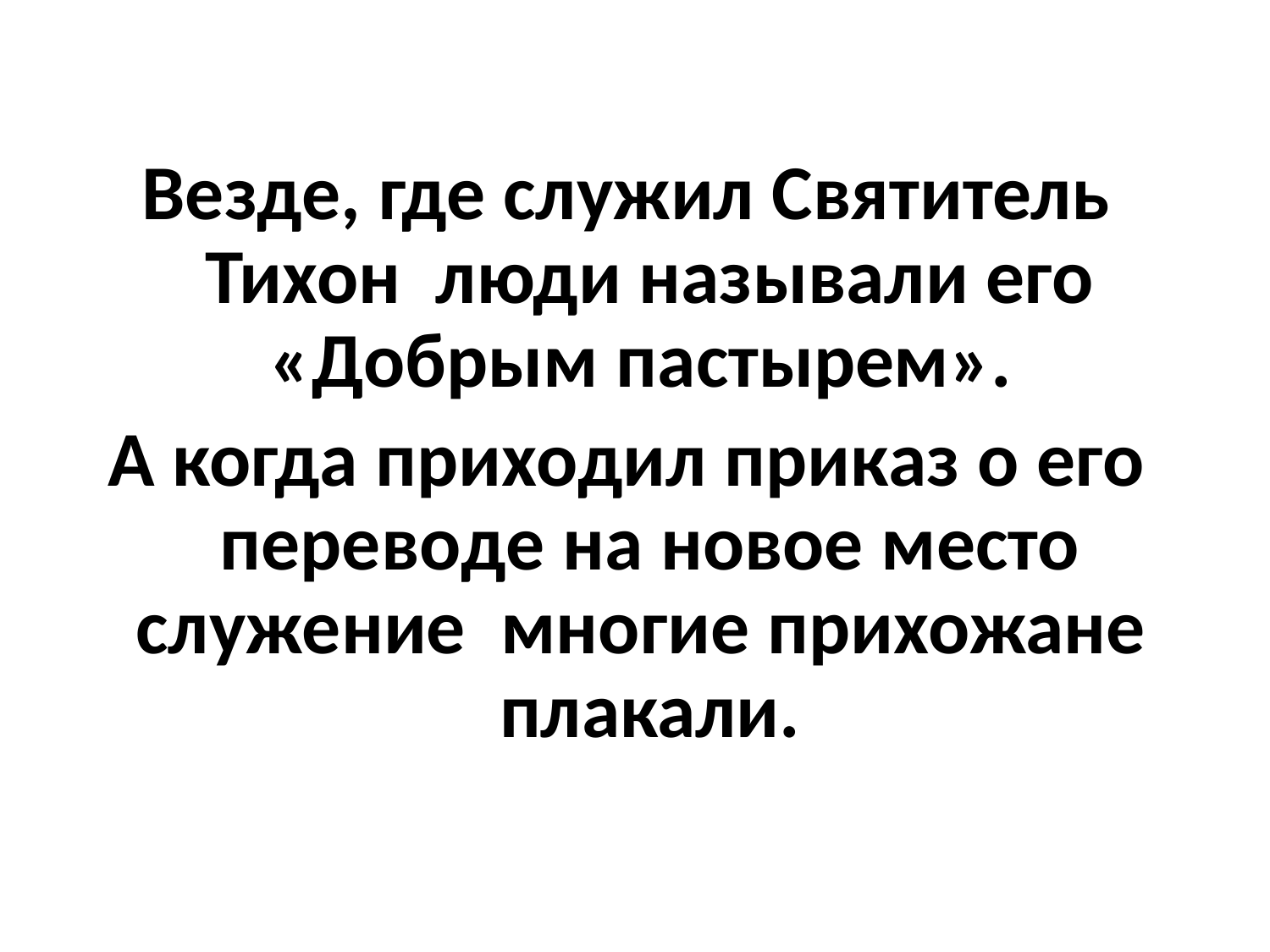

Везде, где служил Святитель Тихон  люди называли его «Добрым пастырем».
А когда приходил приказ о его переводе на новое место служение  многие прихожане  плакали.